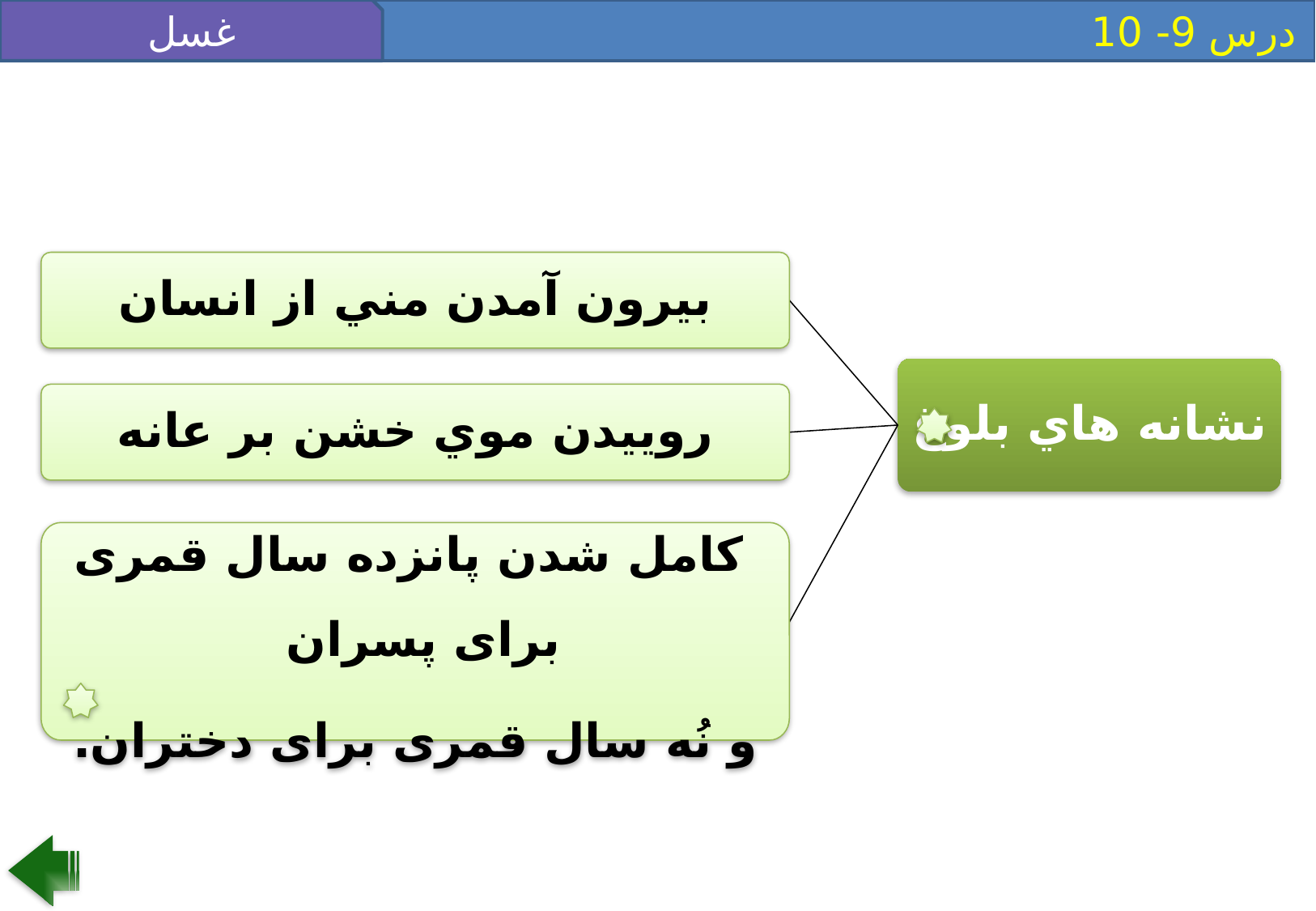

غسل
 درس 9- 10
بيرون آمدن مني از انسان

نشانه هاي بلوغ
روييدن موي خشن بر عانه

 كامل شدن پانزده سال قمرى براى پسران
و نُه سال قمرى براى دختران.